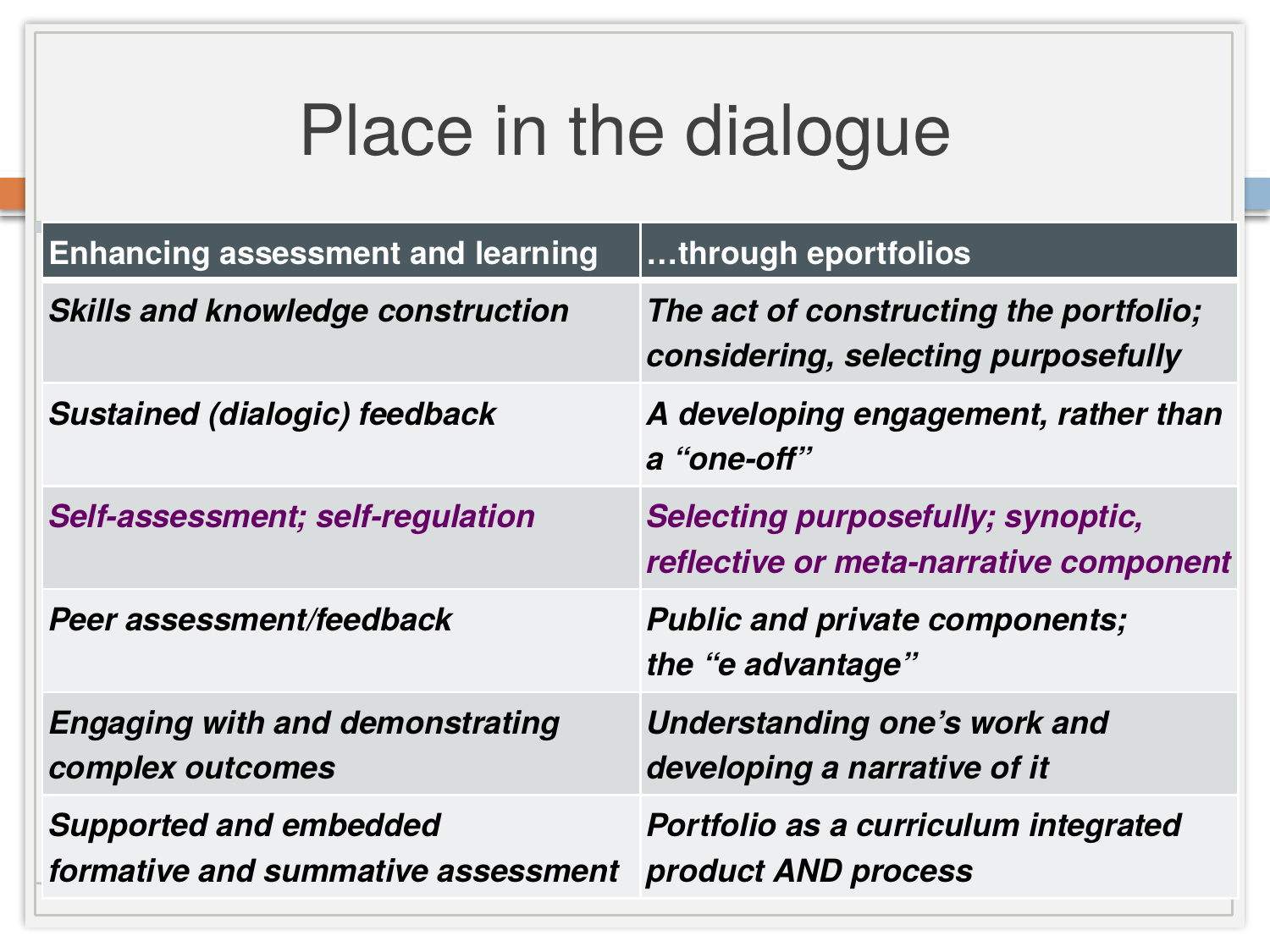

# Place in the dialogue
| Enhancing assessment and learning | …through eportfolios |
| --- | --- |
| Skills and knowledge construction | The act of constructing the portfolio; considering, selecting purposefully |
| Sustained (dialogic) feedback | A developing engagement, rather than a “one-off” |
| Self-assessment; self-regulation | Selecting purposefully; synoptic, reflective or meta-narrative component |
| Peer assessment/feedback | Public and private components; the “e advantage” |
| Engaging with and demonstrating complex outcomes | Understanding one’s work and developing a narrative of it |
| Supported and embedded formative and summative assessment | Portfolio as a curriculum integrated product AND process |